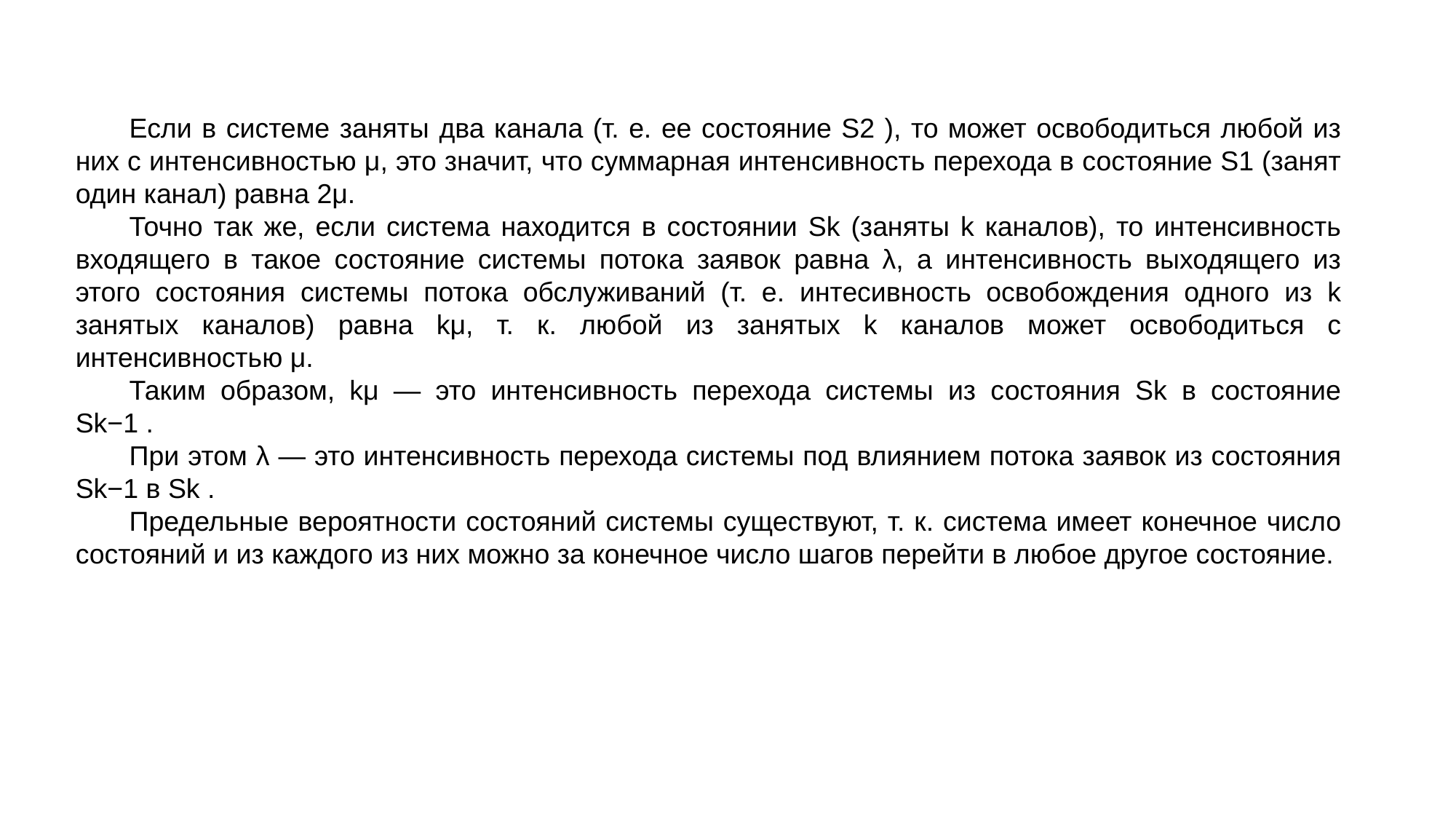

Если в системе заняты два канала (т. е. ее состояние S2 ), то может освободиться любой из них с интенсивностью μ, это значит, что суммарная интенсивность перехода в состояние S1 (занят один канал) равна 2μ.
Точно так же, если система находится в состоянии Sk (заняты k каналов), то интенсивность входящего в такое состояние системы потока заявок равна λ, а интенсивность выходящего из этого состояния системы потока обслуживаний (т. е. интесивность освобождения одного из k занятых каналов) равна kμ, т. к. любой из занятых k каналов может освободиться с интенсивностью μ.
Таким образом, kμ — это интенсивность перехода системы из состояния Sk в состояние Sk−1 .
При этом λ — это интенсивность перехода системы под влиянием потока заявок из состояния Sk−1 в Sk .
Предельные вероятности состояний системы существуют, т. к. система имеет конечное число состояний и из каждого из них можно за конечное число шагов перейти в любое другое состояние.